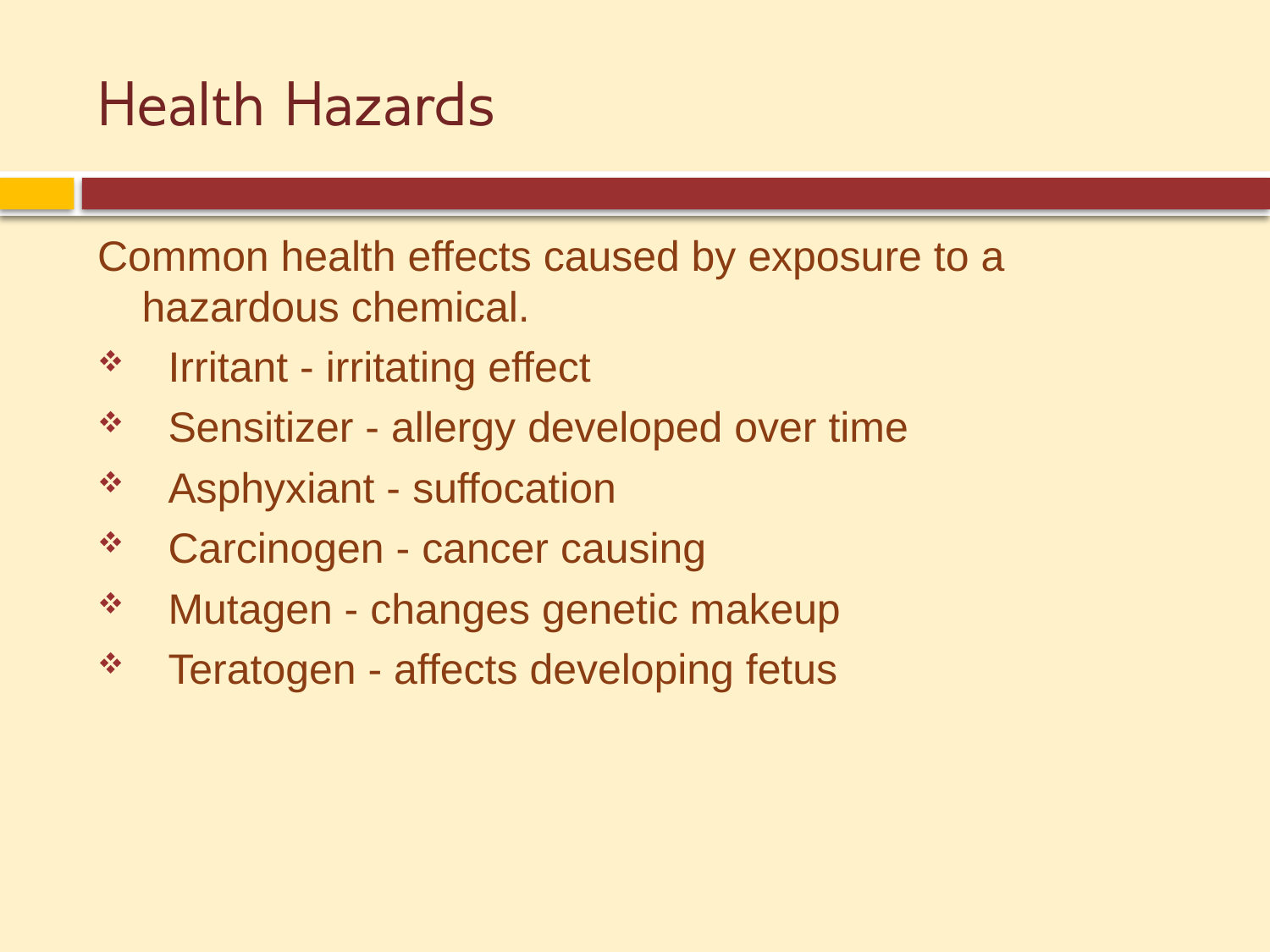

# Health Hazards
Common health effects caused by exposure to a hazardous chemical.
Irritant - irritating effect
Sensitizer - allergy developed over time
Asphyxiant - suffocation
Carcinogen - cancer causing
Mutagen - changes genetic makeup
Teratogen - affects developing fetus